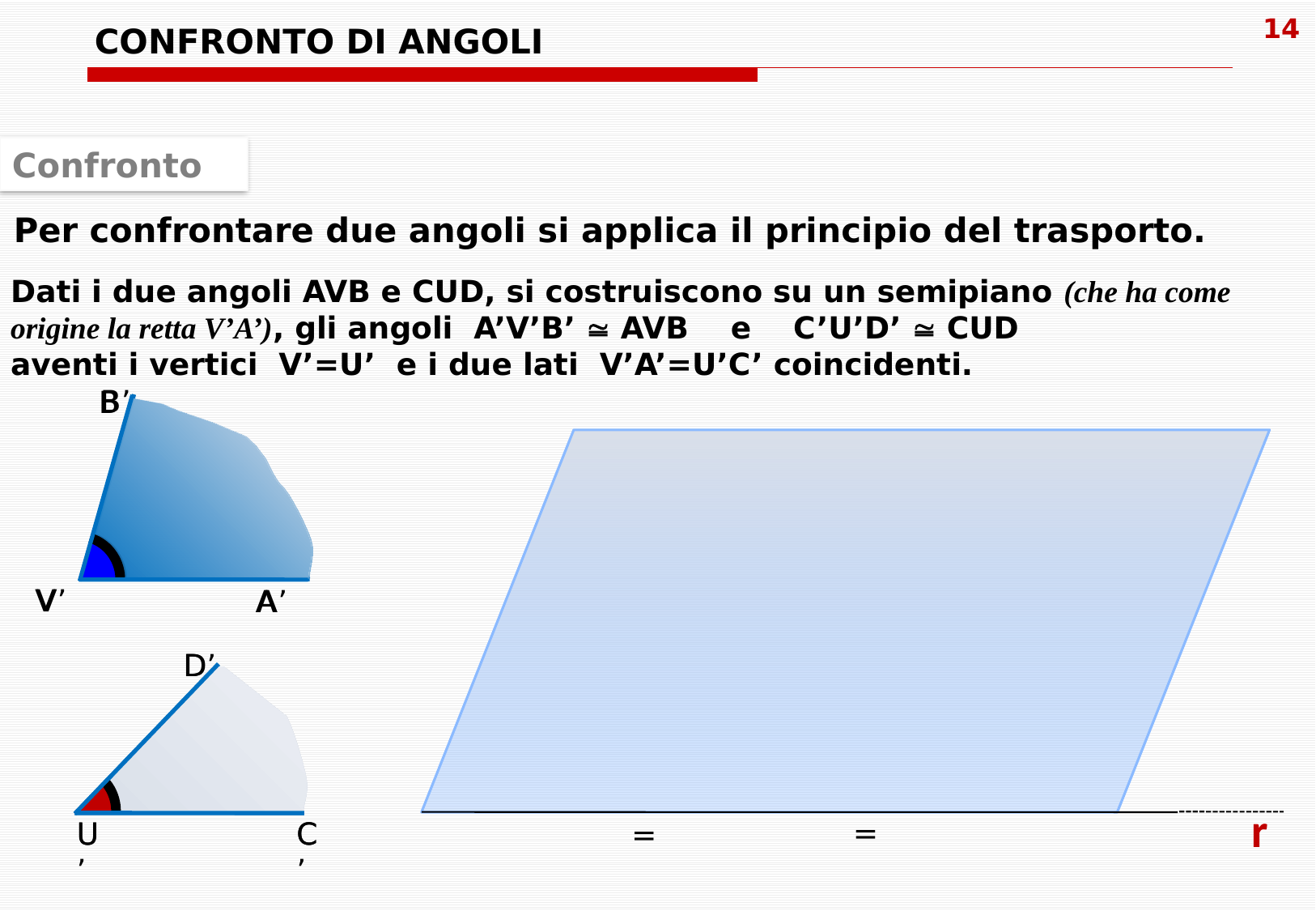

CONFRONTO DI ANGOLI
Confronto
Per confrontare due angoli si applica il principio del trasporto.
Dati i due angoli AVB e CUD, si costruiscono su un semipiano (che ha come origine la retta V’A’), gli angoli  A’V’B’ ≅ AVB    e    C’U’D’ ≅ CUD
aventi i vertici  V’=U’  e i due lati  V’A’=U’C’ coincidenti.
B’

V’
A’
B

V
A

r
D’

U’
C’
D

U
C

=
=